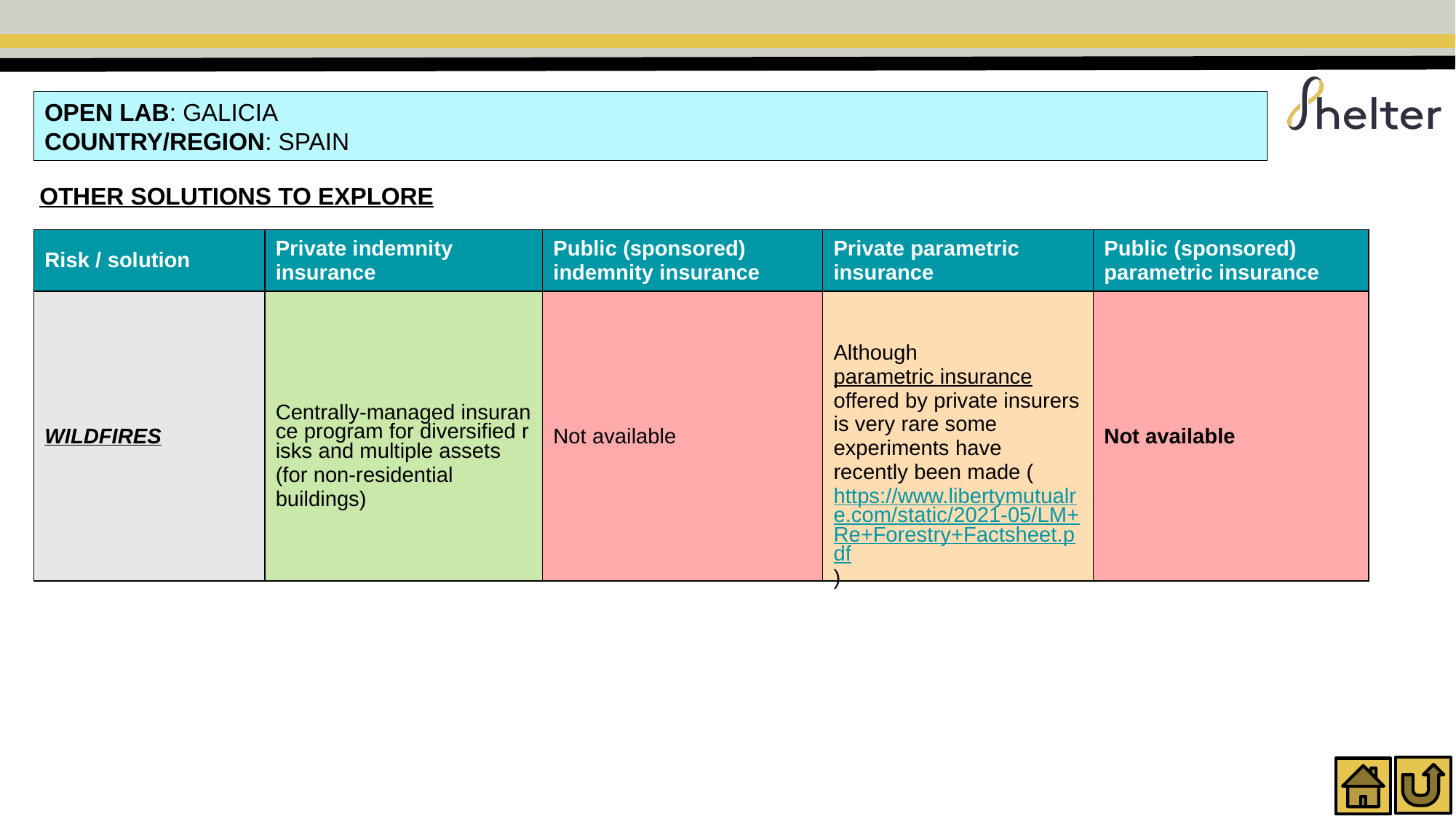

OPEN LAB: GALICIA
COUNTRY/REGION: SPAIN
OTHER SOLUTIONS TO EXPLORE
| Risk / solution | Private indemnity insurance | Public (sponsored) indemnity insurance | Private parametric insurance | Public (sponsored) parametric insurance |
| --- | --- | --- | --- | --- |
| WILDFIRES | Centrally-managed insurance program for diversified risks and multiple assets (for non-residential buildings) | Not available | Although parametric insurance offered by private insurers is very rare some experiments have recently been made (https://www.libertymutualre.com/static/2021-05/LM+Re+Forestry+Factsheet.pdf) | Not available |